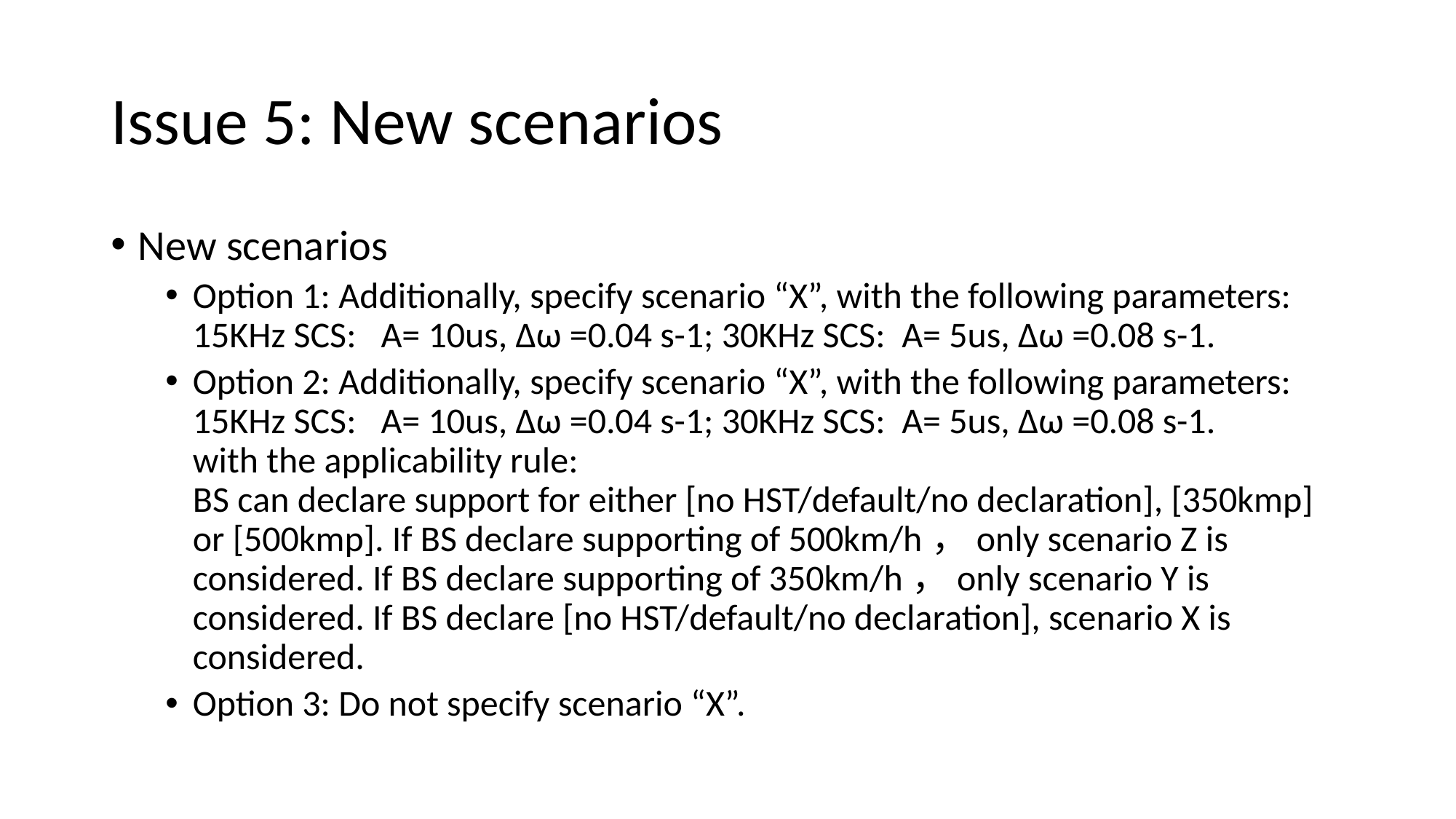

# Issue 5: New scenarios
New scenarios
Option 1: Additionally, specify scenario “X”, with the following parameters:
15KHz SCS:   A= 10us, Δω =0.04 s-1; 30KHz SCS:  A= 5us, Δω =0.08 s-1.
Option 2: Additionally, specify scenario “X”, with the following parameters:
15KHz SCS:   A= 10us, Δω =0.04 s-1; 30KHz SCS:  A= 5us, Δω =0.08 s-1.
with the applicability rule:
BS can declare support for either [no HST/default/no declaration], [350kmp] or [500kmp]. If BS declare supporting of 500km/h，only scenario Z is considered. If BS declare supporting of 350km/h，only scenario Y is considered. If BS declare [no HST/default/no declaration], scenario X is considered.
Option 3: Do not specify scenario “X”.